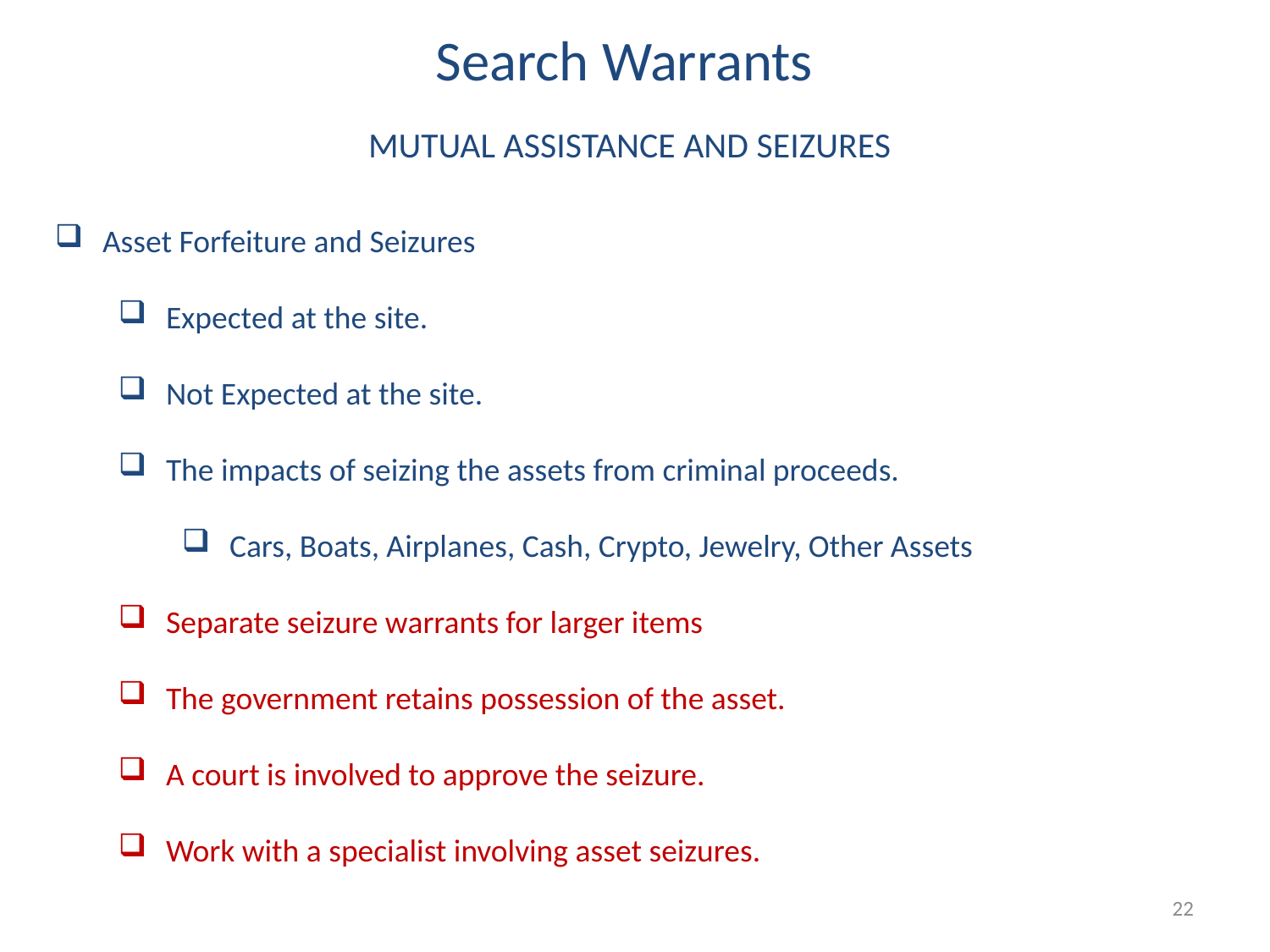

Search Warrants
MUTUAL ASSISTANCE AND SEIZURES

Asset Forfeiture and Seizures

Expected at the site.

Not Expected at the site.

The impacts of seizing the assets from criminal proceeds.

Cars, Boats, Airplanes, Cash, Crypto, Jewelry, Other Assets

Separate seizure warrants for larger items

The government retains possession of the asset.

A court is involved to approve the seizure.

Work with a specialist involving asset seizures.
22